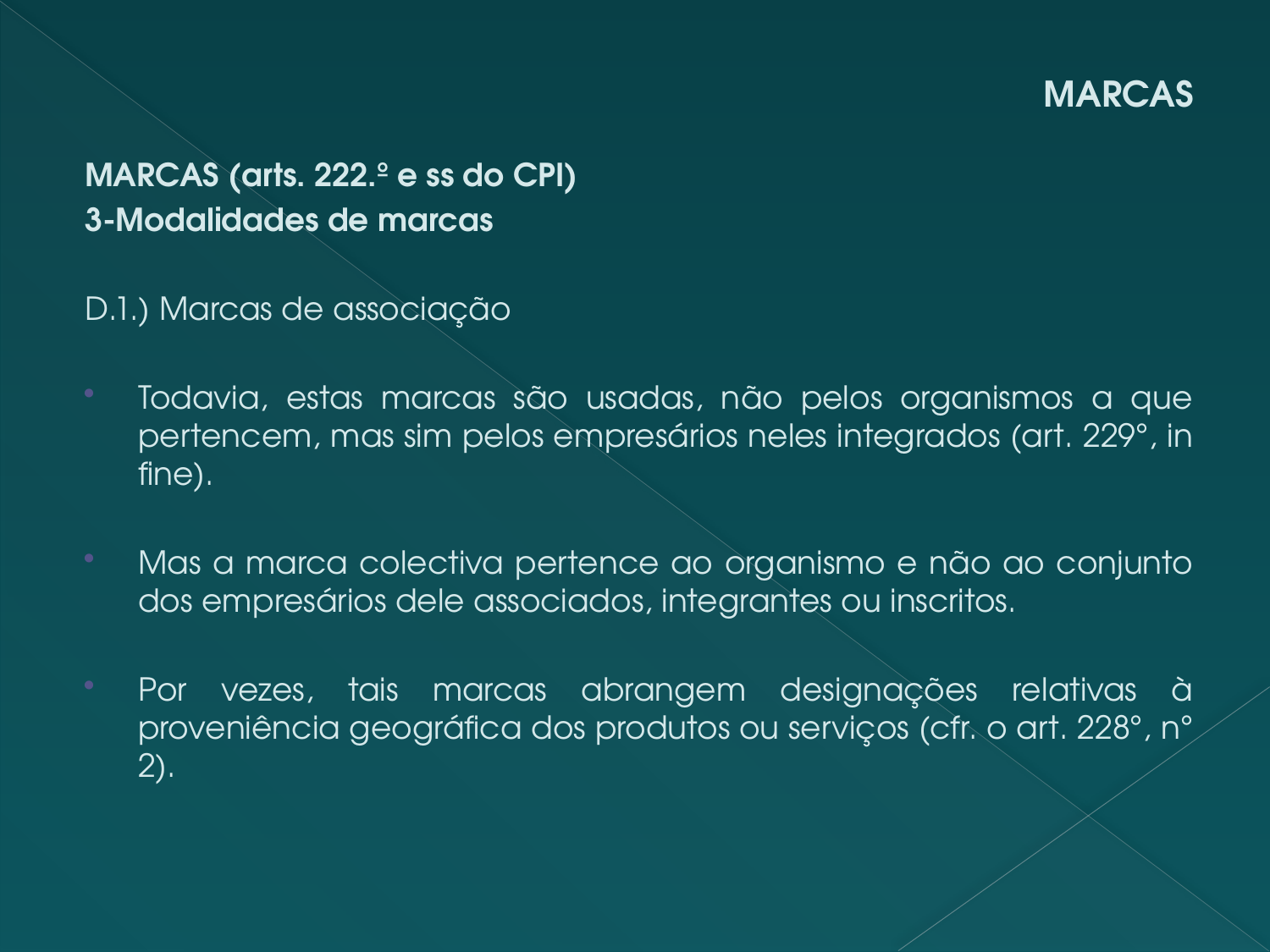

# MARCAS
MARCAS (arts. 222.º e ss do CPI)
3-Modalidades de marcas

D.1.) Marcas de associação

Todavia, estas marcas são usadas, não pelos organismos a que pertencem, mas sim pelos empresários neles integrados (art. 229°, in fine).

Mas a marca colectiva pertence ao organismo e não ao conjunto dos empresários dele associados, integrantes ou inscritos.

Por vezes, tais marcas abrangem designações relativas à proveniência geográfica dos produtos ou serviços (cfr. o art. 228°, n° 2).